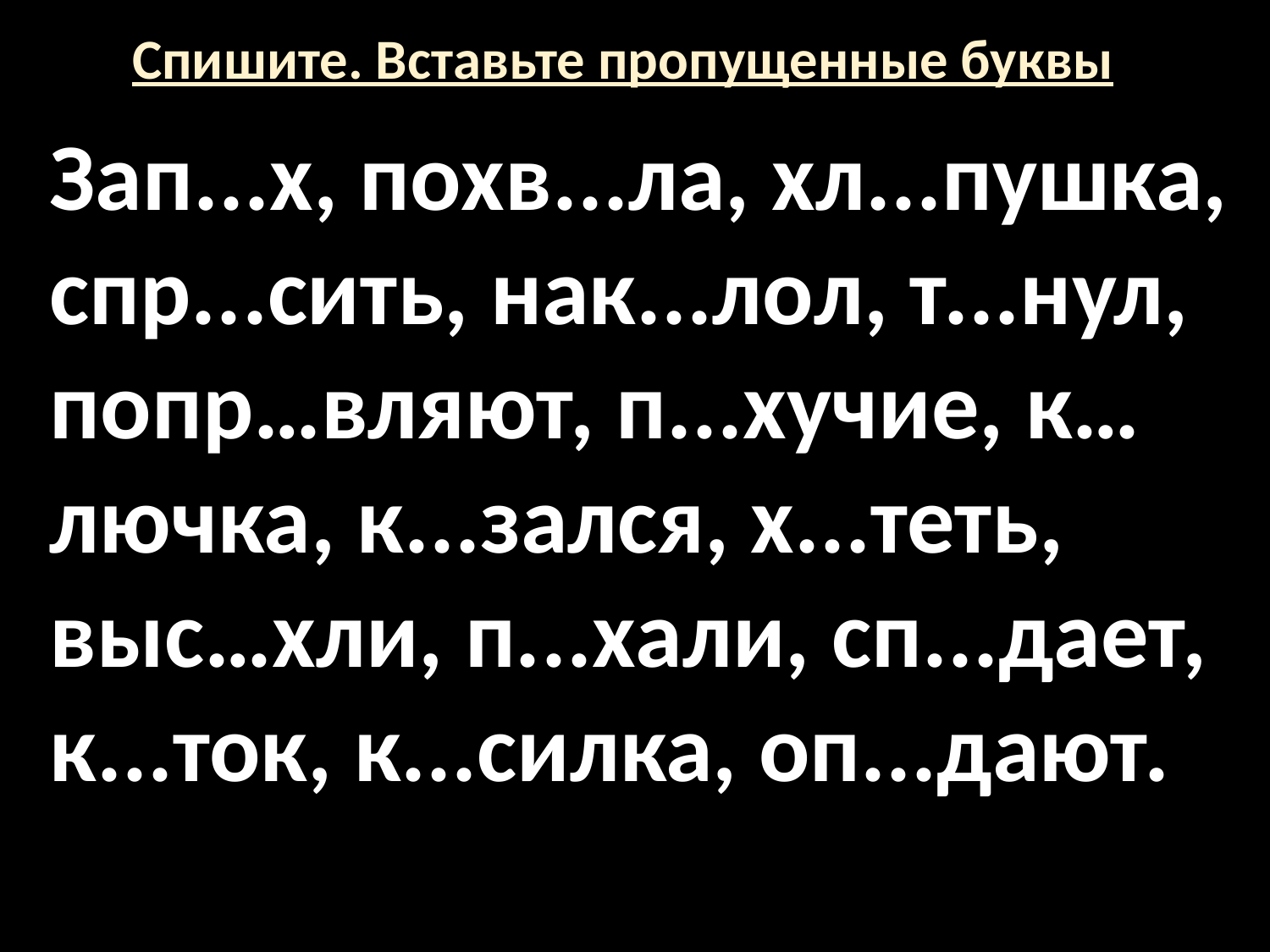

Спишите. Вставьте пропущенные буквы

Зап...х, похв...ла, хл...пушка, спр...сить, нак...лол, т...нул, попр…вляют, п...хучие, к…лючка, к...зался, х...теть,
выс…хли, п...хали, сп...дает, к...ток, к...силка, оп...дают.